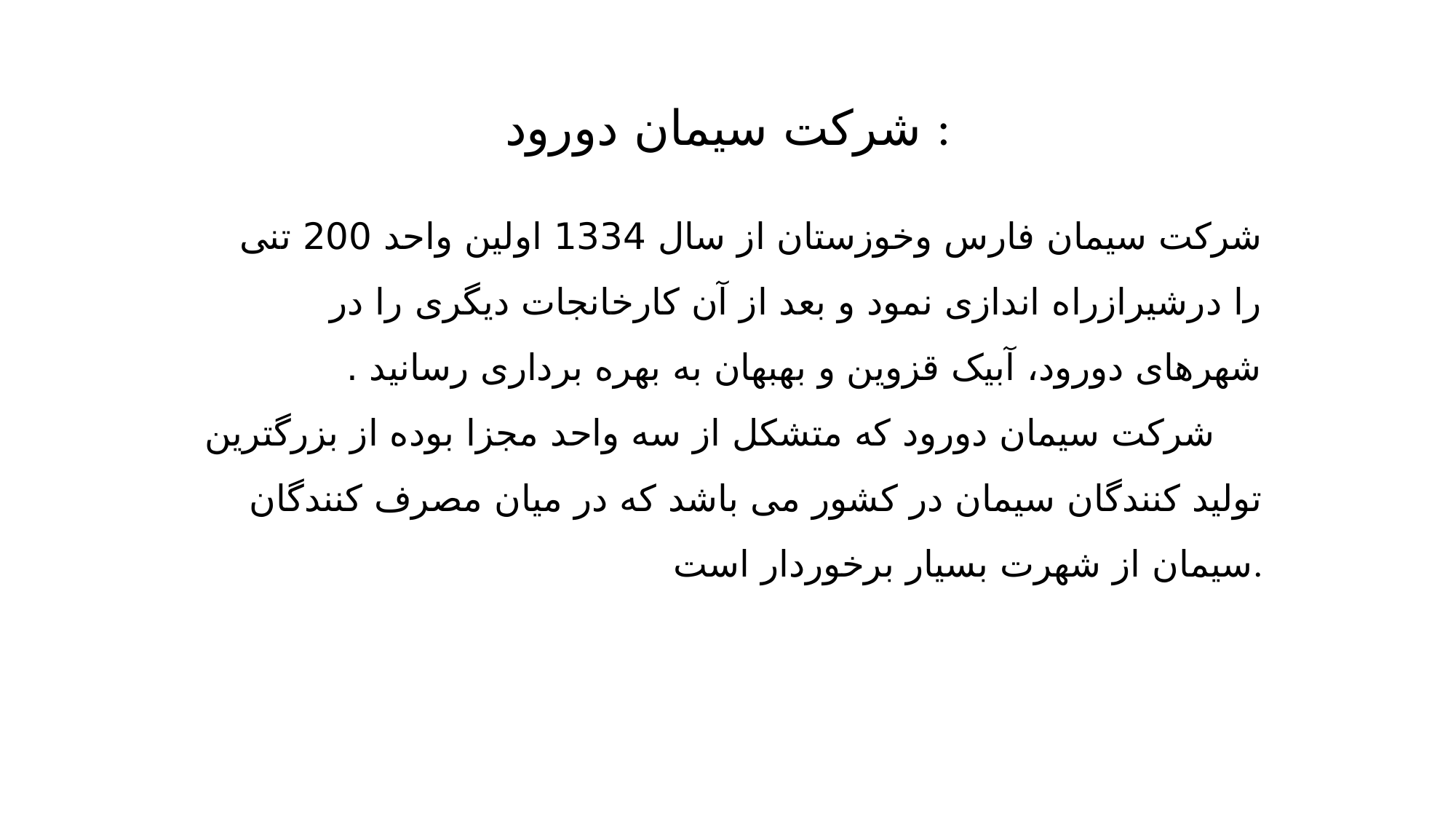

# شرکت سیمان دورود :
 شرکت سیمان فارس وخوزستان از سال 1334 اولین واحد 200 تنی را درشیرازراه اندازی نمود و بعد از آن کارخانجات دیگری را در شهرهای دورود، آبیک قزوین و بهبهان به بهره برداری رسانید .
    شرکت سیمان دورود که متشکل از سه واحد مجزا بوده از بزرگترین تولید کنندگان سیمان در کشور می باشد که در میان مصرف کنندگان سیمان از شهرت بسیار برخوردار است.